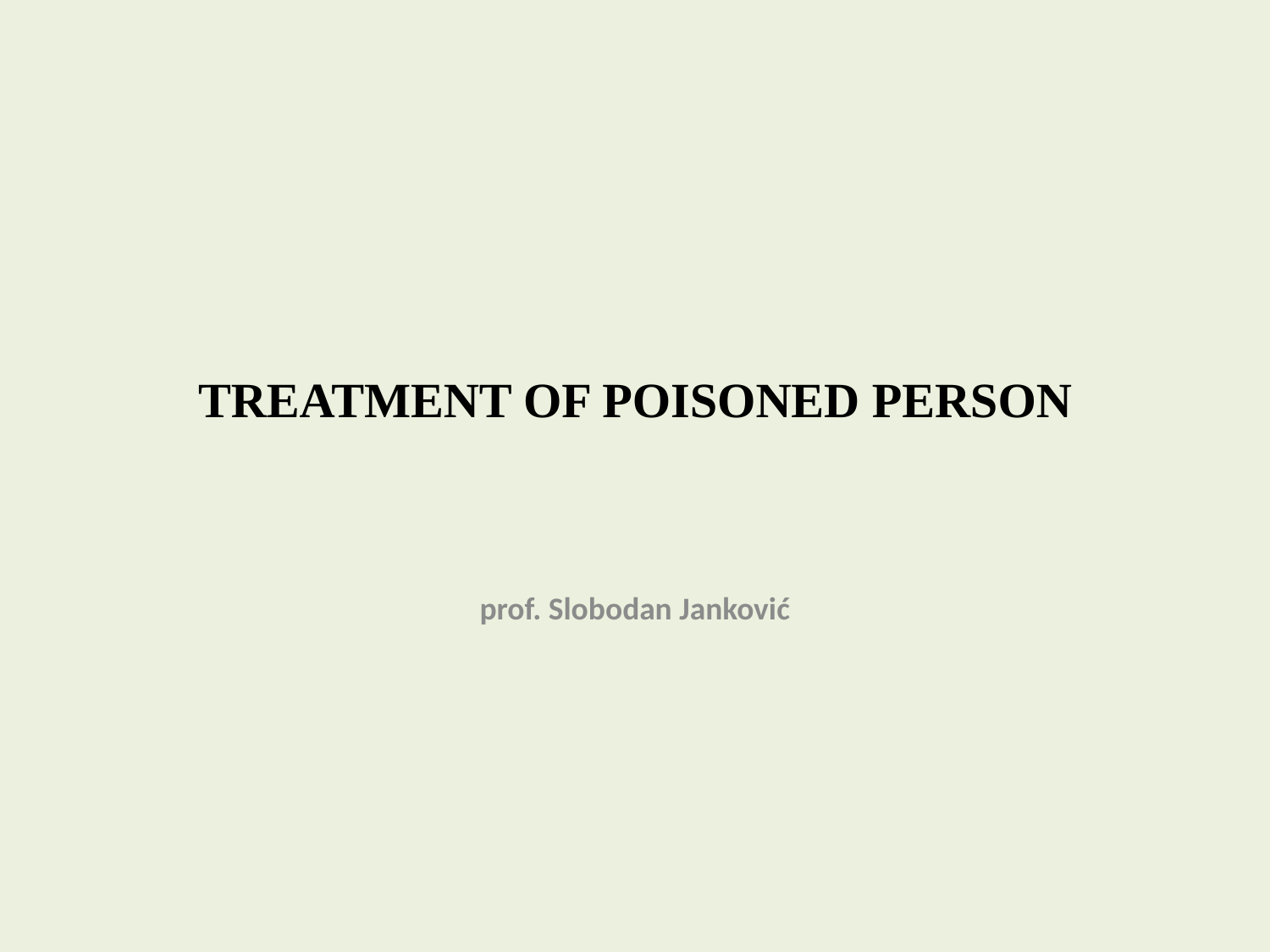

# TREATMENT OF POISONED PERSON
prof. Slobodan Janković